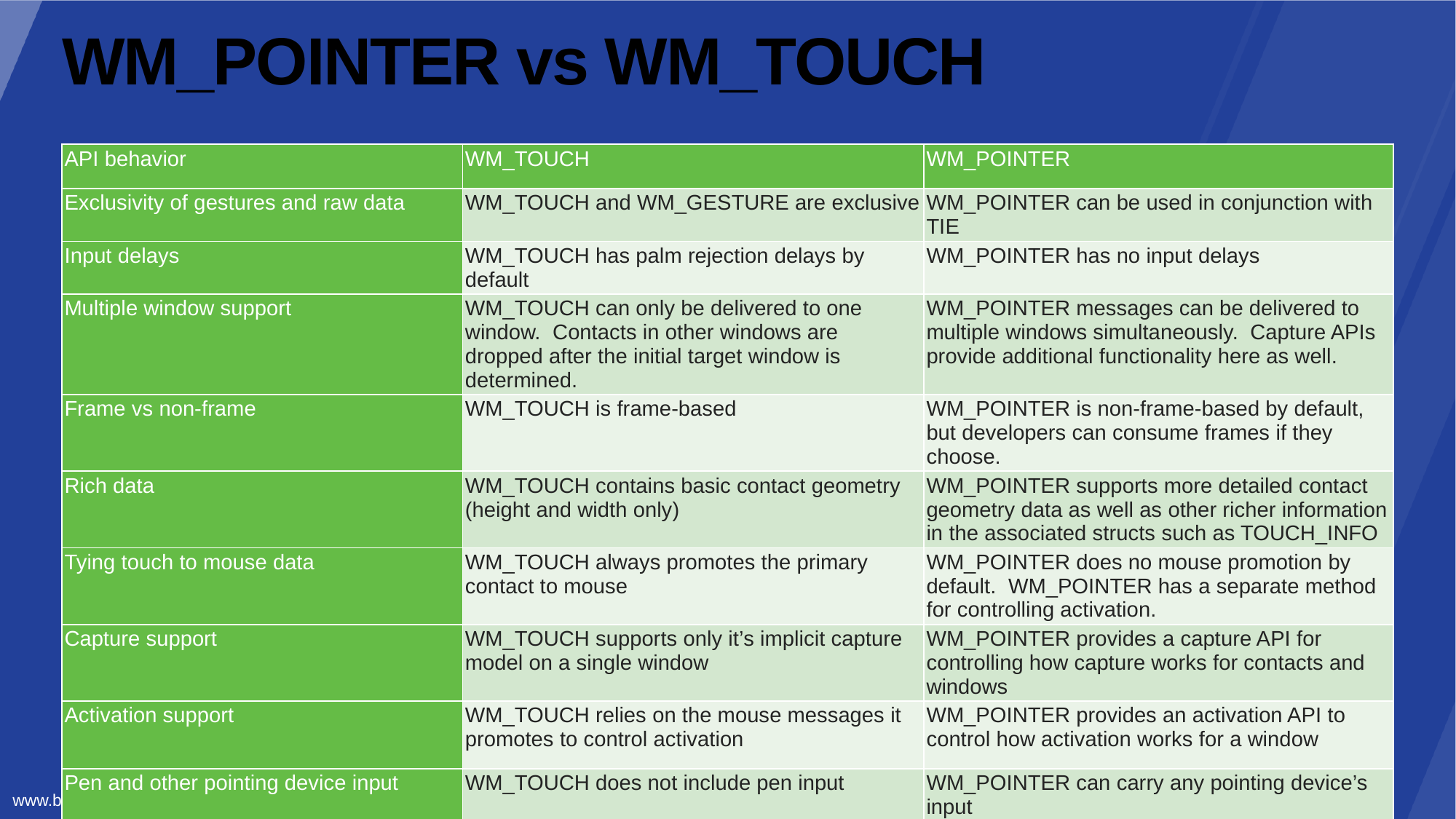

# WM_POINTER vs WM_TOUCH
| API behavior | WM\_TOUCH | WM\_POINTER |
| --- | --- | --- |
| Exclusivity of gestures and raw data | WM\_TOUCH and WM\_GESTURE are exclusive | WM\_POINTER can be used in conjunction with TIE |
| Input delays | WM\_TOUCH has palm rejection delays by default | WM\_POINTER has no input delays |
| Multiple window support | WM\_TOUCH can only be delivered to one window. Contacts in other windows are dropped after the initial target window is determined. | WM\_POINTER messages can be delivered to multiple windows simultaneously. Capture APIs provide additional functionality here as well. |
| Frame vs non-frame | WM\_TOUCH is frame-based | WM\_POINTER is non-frame-based by default, but developers can consume frames if they choose. |
| Rich data | WM\_TOUCH contains basic contact geometry (height and width only) | WM\_POINTER supports more detailed contact geometry data as well as other richer information in the associated structs such as TOUCH\_INFO |
| Tying touch to mouse data | WM\_TOUCH always promotes the primary contact to mouse | WM\_POINTER does no mouse promotion by default. WM\_POINTER has a separate method for controlling activation. |
| Capture support | WM\_TOUCH supports only it’s implicit capture model on a single window | WM\_POINTER provides a capture API for controlling how capture works for contacts and windows |
| Activation support | WM\_TOUCH relies on the mouse messages it promotes to control activation | WM\_POINTER provides an activation API to control how activation works for a window |
| Pen and other pointing device input | WM\_TOUCH does not include pen input | WM\_POINTER can carry any pointing device’s input |